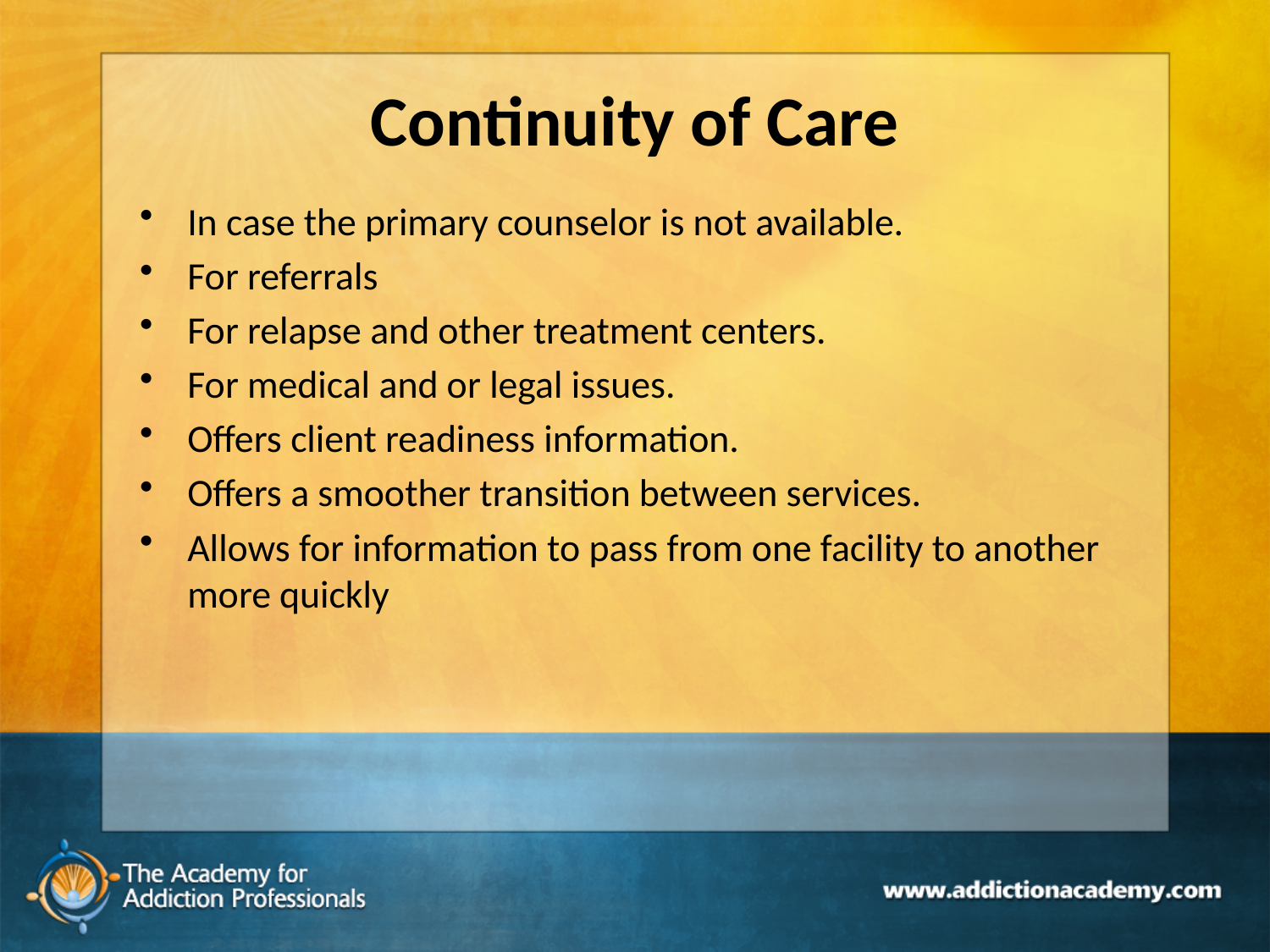

# Continuity of Care
In case the primary counselor is not available.
For referrals
For relapse and other treatment centers.
For medical and or legal issues.
Offers client readiness information.
Offers a smoother transition between services.
Allows for information to pass from one facility to another more quickly